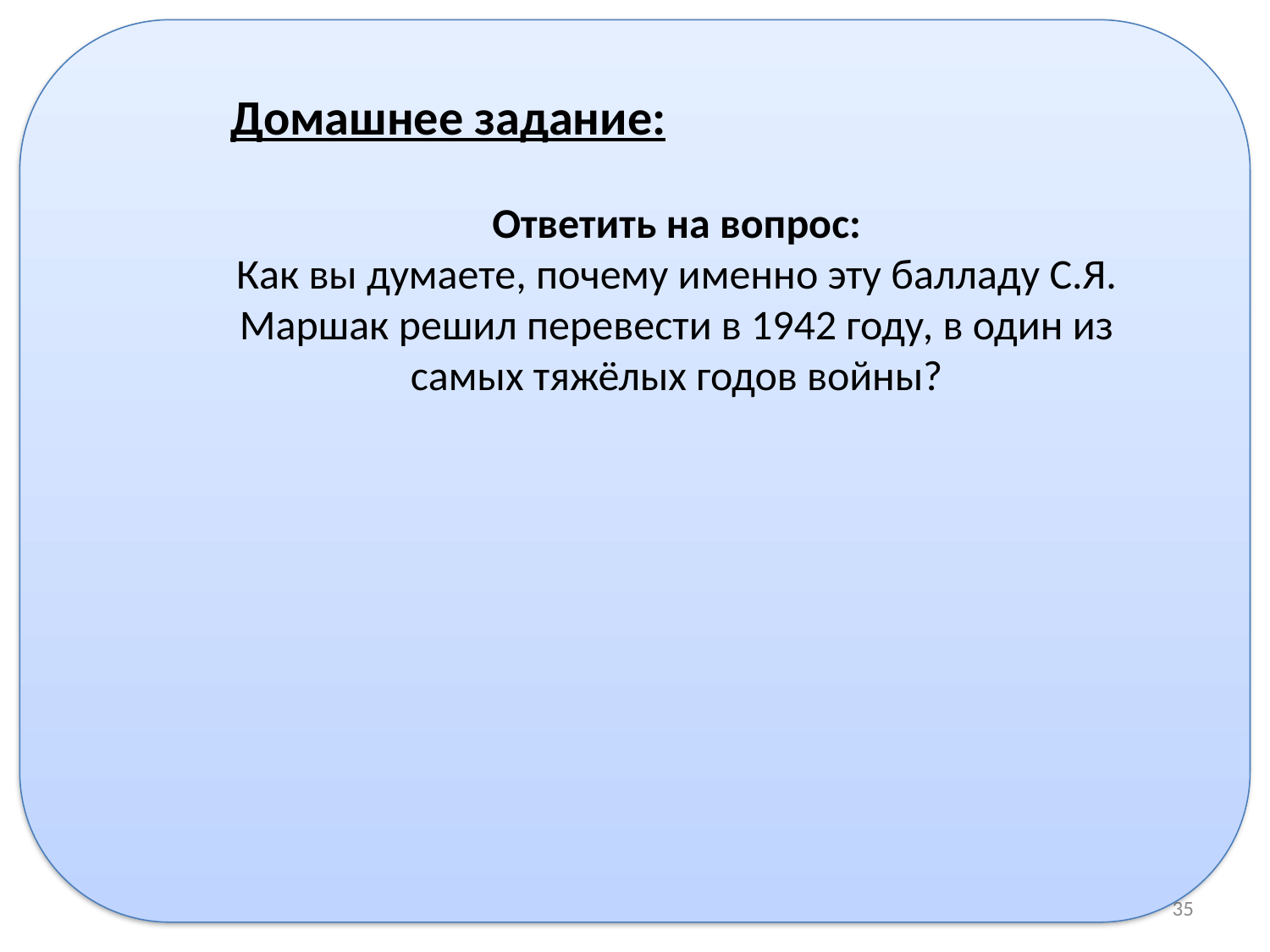

Домашнее задание:

Ответить на вопрос:
Как вы думаете, почему именно эту балладу С.Я. Маршак решил перевести в 1942 году, в один из самых тяжёлых годов войны?

35